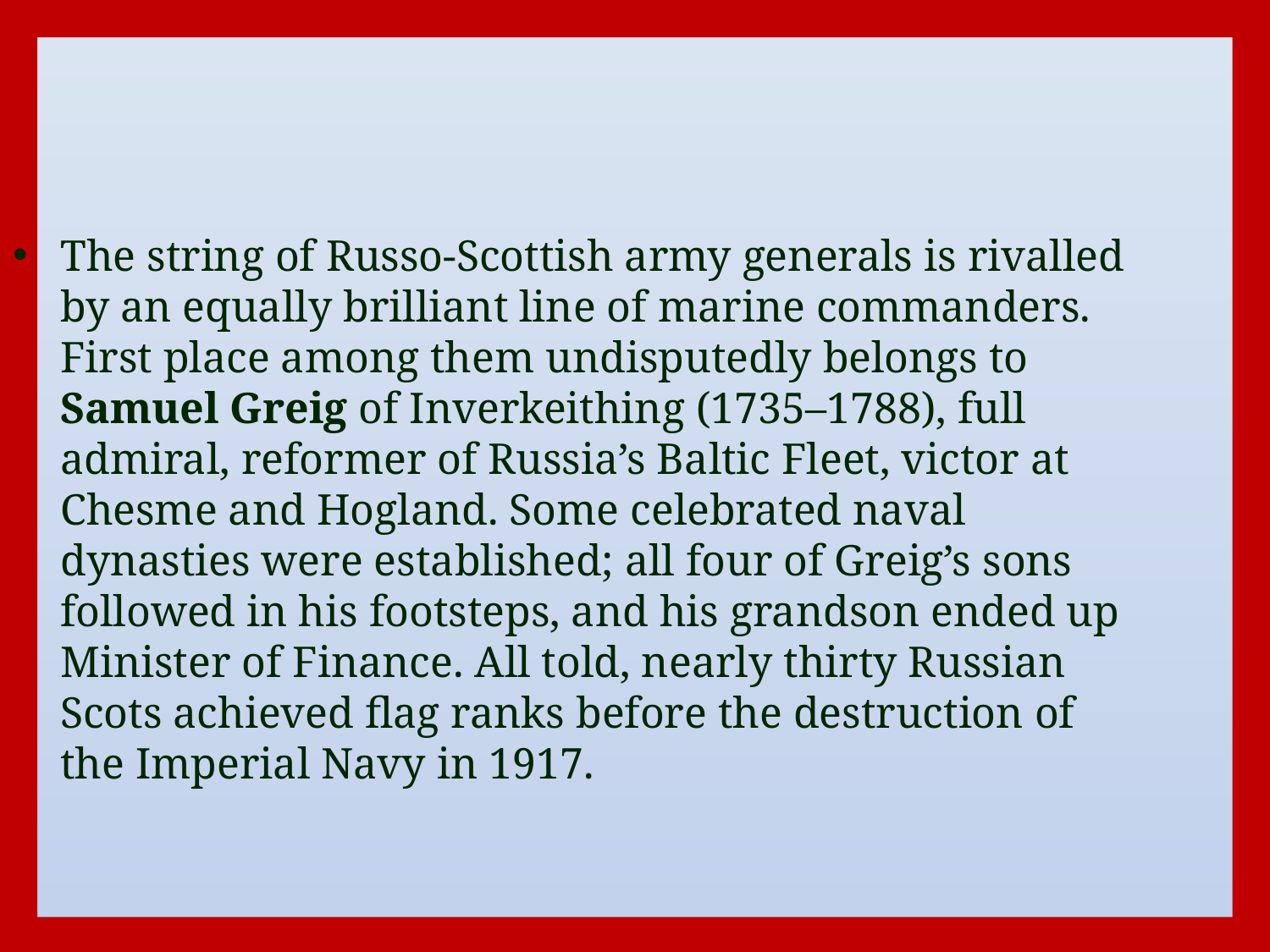

The string of Russo-Scottish army generals is rivalled by an equally brilliant line of marine commanders. First place among them undisputedly belongs to Samuel Greig of Inverkeithing (1735–1788), full admiral, reformer of Russia’s Baltic Fleet, victor at Chesme and Hogland. Some celebrated naval dynasties were established; all four of Greig’s sons followed in his footsteps, and his grandson ended up Minister of Finance. All told, nearly thirty Russian Scots achieved flag ranks before the destruction of the Imperial Navy in 1917.